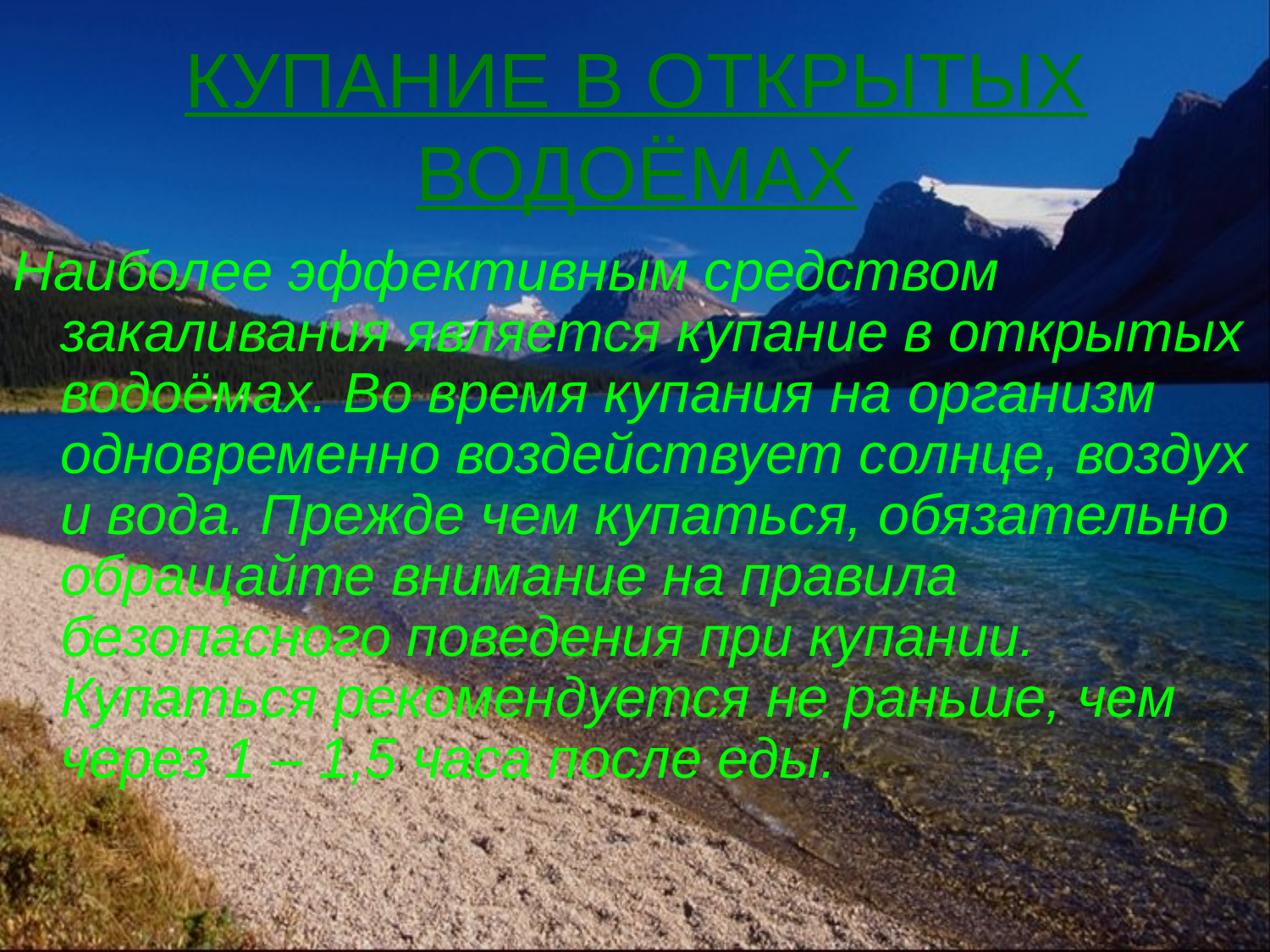

# КУПАНИЕ В ОТКРЫТЫХ ВОДОЁМАХ
Наиболее эффективным средством закаливания является купание в открытых водоёмах. Во время купания на организм одновременно воздействует солнце, воздух и вода. Прежде чем купаться, обязательно обращайте внимание на правила безопасного поведения при купании. Купаться рекомендуется не раньше, чем через 1 – 1,5 часа после еды.